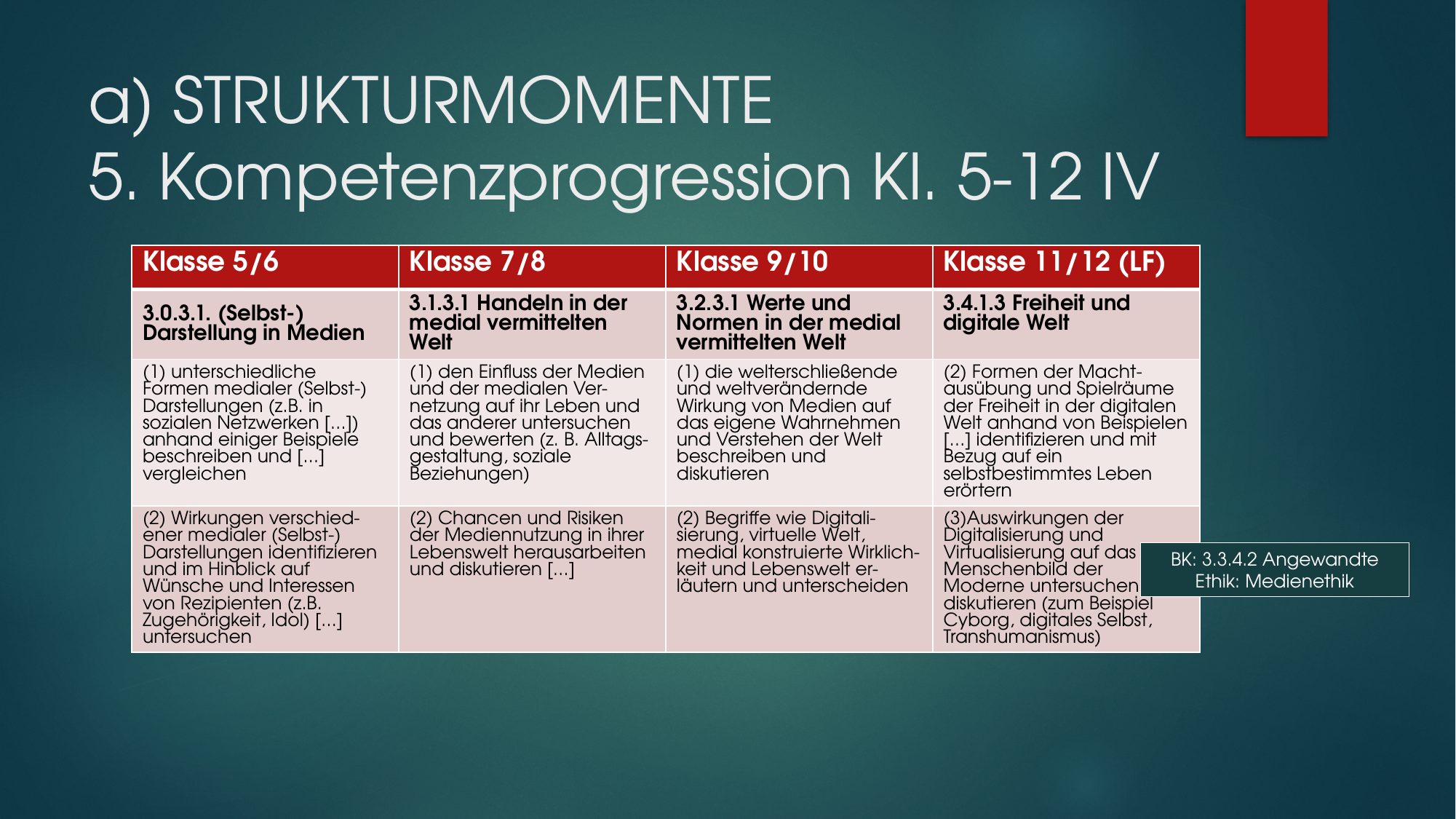

# a) STRUKTURMOMENTE 5. Kompetenzprogression Kl. 5-12 IV
| Klasse 5/6 | Klasse 7/8 | Klasse 9/10 | Klasse 11/12 (LF) |
| --- | --- | --- | --- |
| 3.0.3.1. (Selbst-) Darstellung in Medien | 3.1.3.1 Handeln in der medial vermittelten Welt | 3.2.3.1 Werte und Normen in der medial vermittelten Welt | 3.4.1.3 Freiheit und digitale Welt |
| (1) unterschiedliche Formen medialer (Selbst-) Darstellungen (z.B. in sozialen Netzwerken […]) anhand einiger Beispiele beschreiben und […] vergleichen | (1) den Einfluss der Medien und der medialen Ver-netzung auf ihr Leben und das anderer untersuchen und bewerten (z. B. Alltags-gestaltung, soziale Beziehungen) | (1) die welterschließende und weltverändernde Wirkung von Medien auf das eigene Wahrnehmen und Verstehen der Welt beschreiben und diskutieren | (2) Formen der Macht-ausübung und Spielräume der Freiheit in der digitalen Welt anhand von Beispielen […] identifizieren und mit Bezug auf ein selbstbestimmtes Leben erörtern |
| (2) Wirkungen verschied-ener medialer (Selbst-) Darstellungen identifizieren und im Hinblick auf Wünsche und Interessen von Rezipienten (z.B. Zugehörigkeit, Idol) […] untersuchen | (2) Chancen und Risiken der Mediennutzung in ihrer Lebenswelt herausarbeiten und diskutieren […] | (2) Begriffe wie Digitali-sierung, virtuelle Welt, medial konstruierte Wirklich-keit und Lebenswelt er-läutern und unterscheiden | (3)Auswirkungen der Digitalisierung und Virtualisierung auf das Menschenbild der Moderne untersuchen und diskutieren (zum Beispiel Cyborg, digitales Selbst, Transhumanismus) |
BK: 3.3.4.2 Angewandte Ethik: Medienethik